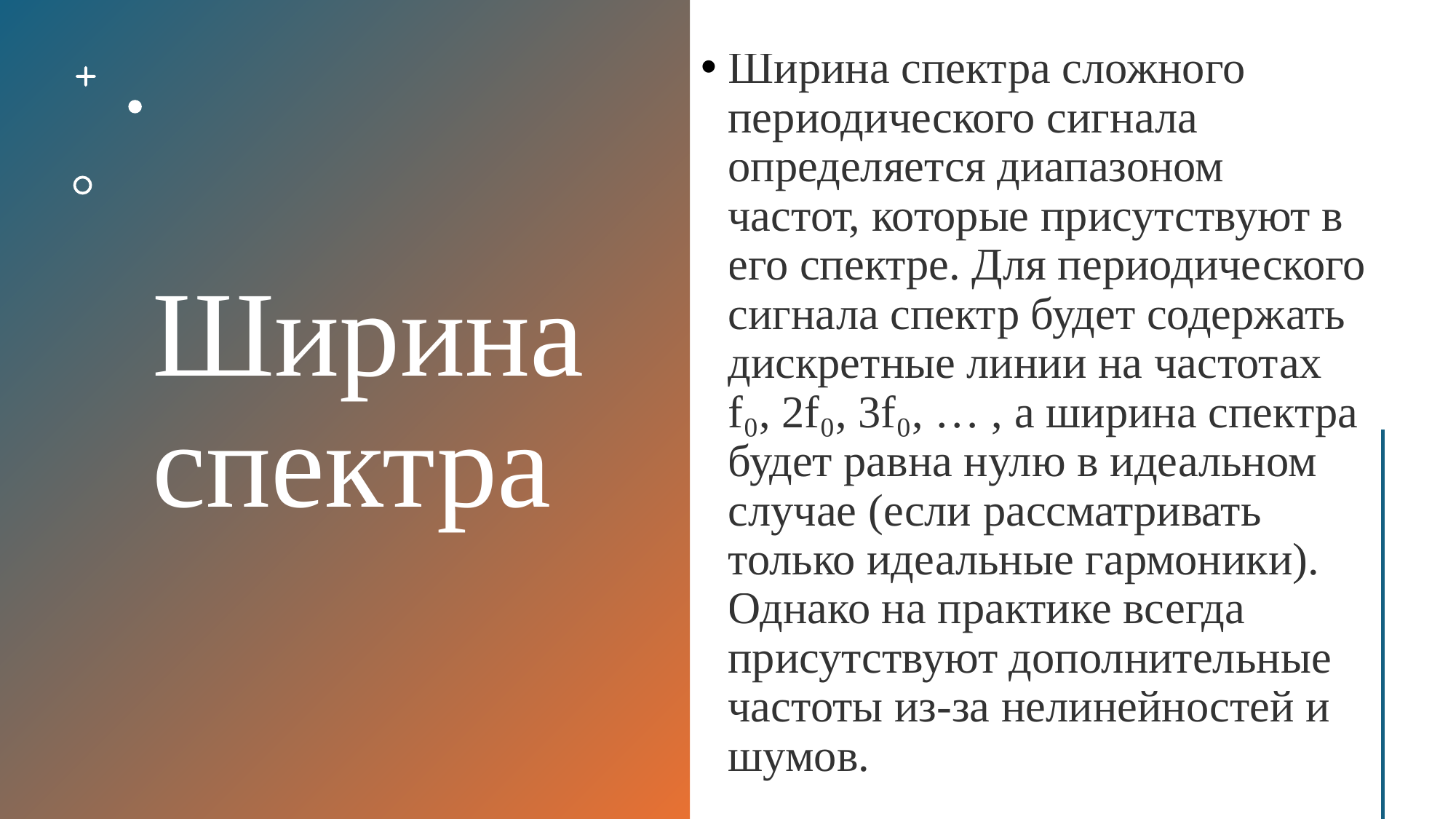

# Ширина спектра

Ширина спектра сложного периодического сигнала определяется диапазоном частот, которые присутствуют в его спектре. Для периодического сигнала спектр будет содержать дискретные линии на частотах  f₀, 2f₀, 3f₀, … , а ширина спектра будет равна нулю в идеальном случае (если рассматривать только идеальные гармоники). Однако на практике всегда присутствуют дополнительные частоты из-за нелинейностей и шумов.